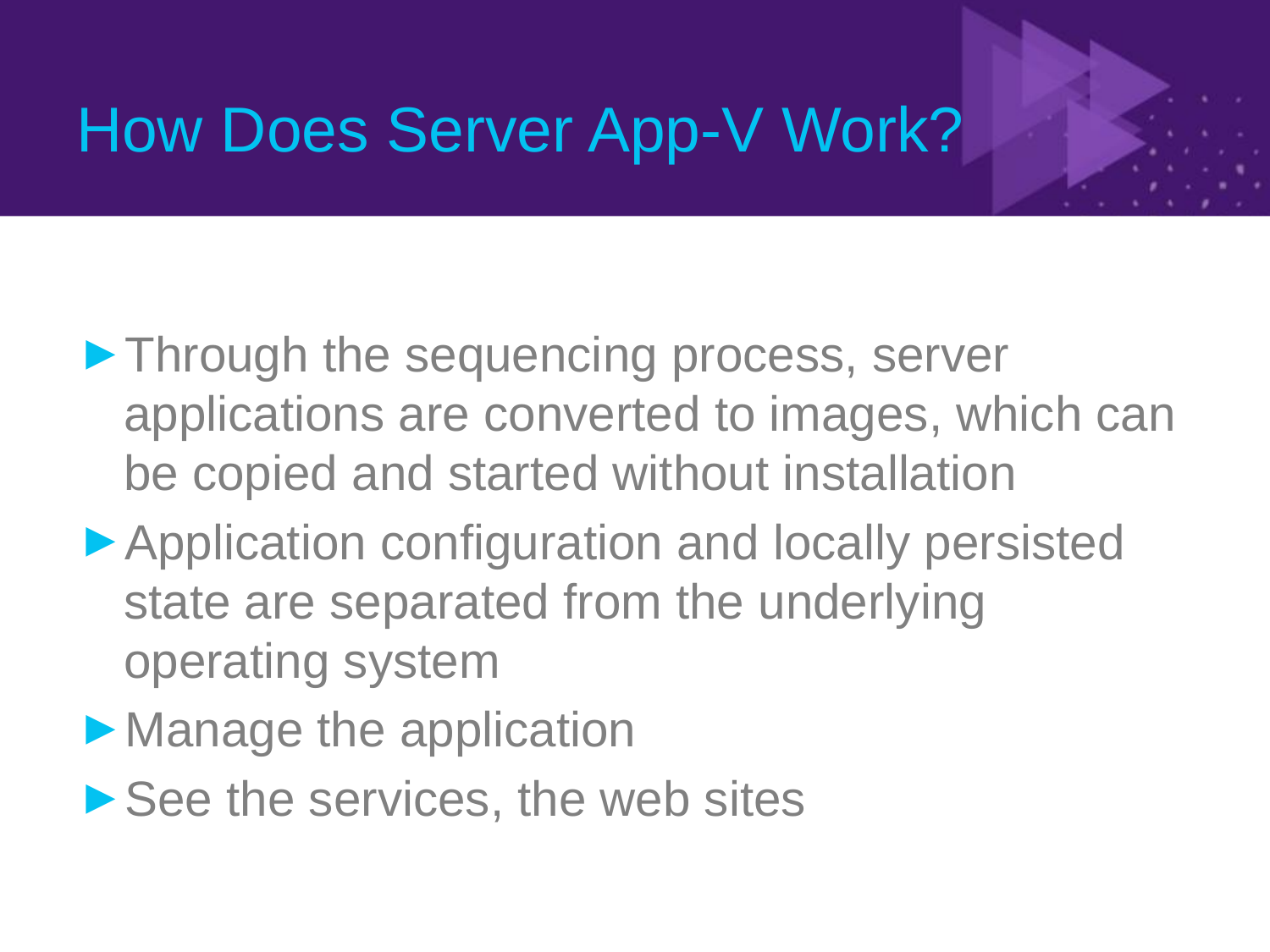

# How Does Server App-V Work?
Through the sequencing process, server applications are converted to images, which can be copied and started without installation
Application configuration and locally persisted state are separated from the underlying operating system
Manage the application
See the services, the web sites